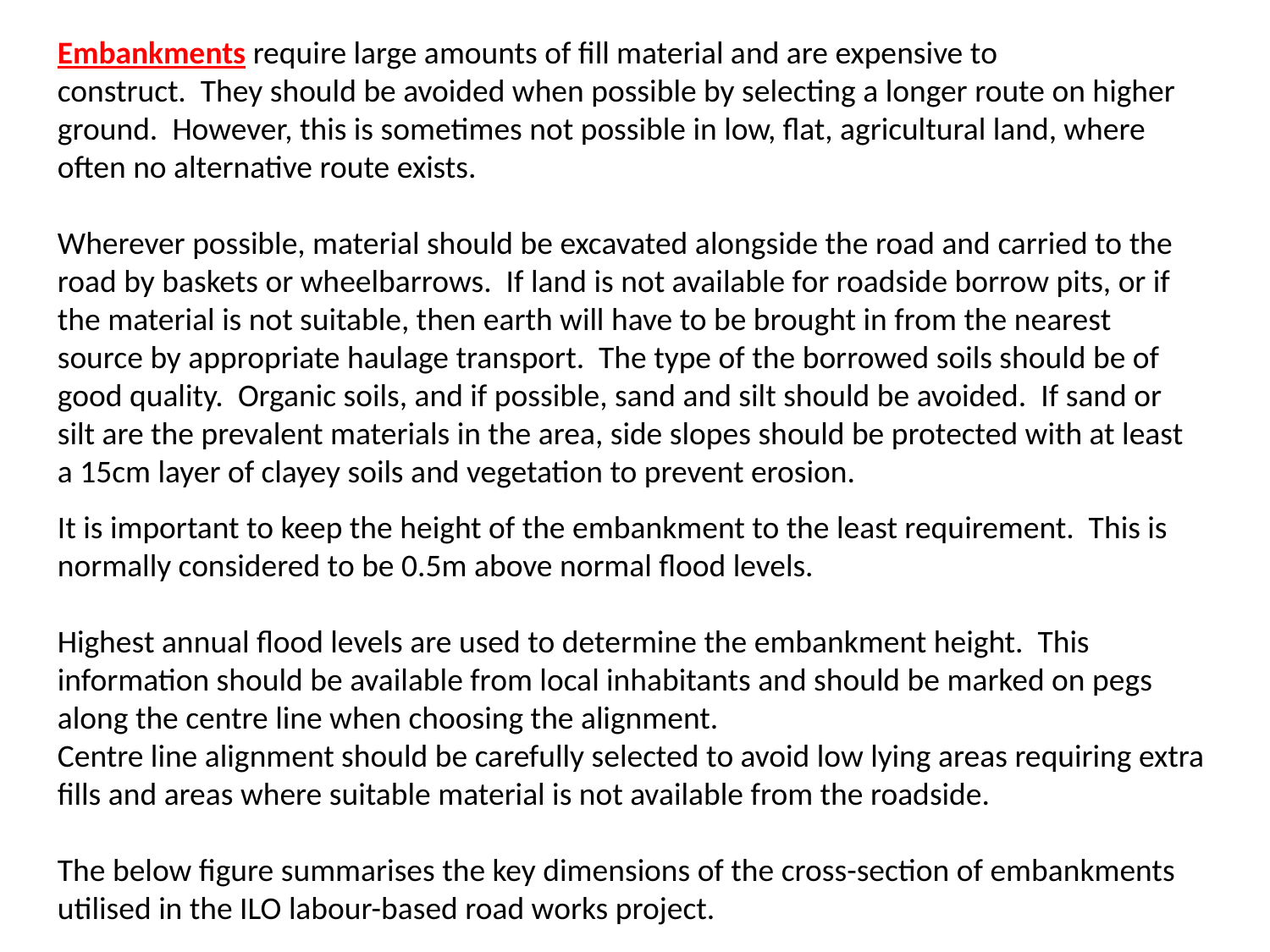

Embankments require large amounts of fill material and are expensive to
construct.  They should be avoided when possible by selecting a longer route on higher ground.  However, this is sometimes not possible in low, flat, agricultural land, where often no alternative route exists.

Wherever possible, material should be excavated alongside the road and carried to the road by baskets or wheelbarrows.  If land is not available for roadside borrow pits, or if the material is not suitable, then earth will have to be brought in from the nearest source by appropriate haulage transport.  The type of the borrowed soils should be of good quality.  Organic soils, and if possible, sand and silt should be avoided.  If sand or silt are the prevalent materials in the area, side slopes should be protected with at least a 15cm layer of clayey soils and vegetation to prevent erosion.
It is important to keep the height of the embankment to the least requirement.  This is normally considered to be 0.5m above normal flood levels.

Highest annual flood levels are used to determine the embankment height.  This information should be available from local inhabitants and should be marked on pegs along the centre line when choosing the alignment.
Centre line alignment should be carefully selected to avoid low lying areas requiring extra fills and areas where suitable material is not available from the roadside.

The below figure summarises the key dimensions of the cross-section of embankments utilised in the ILO labour-based road works project.